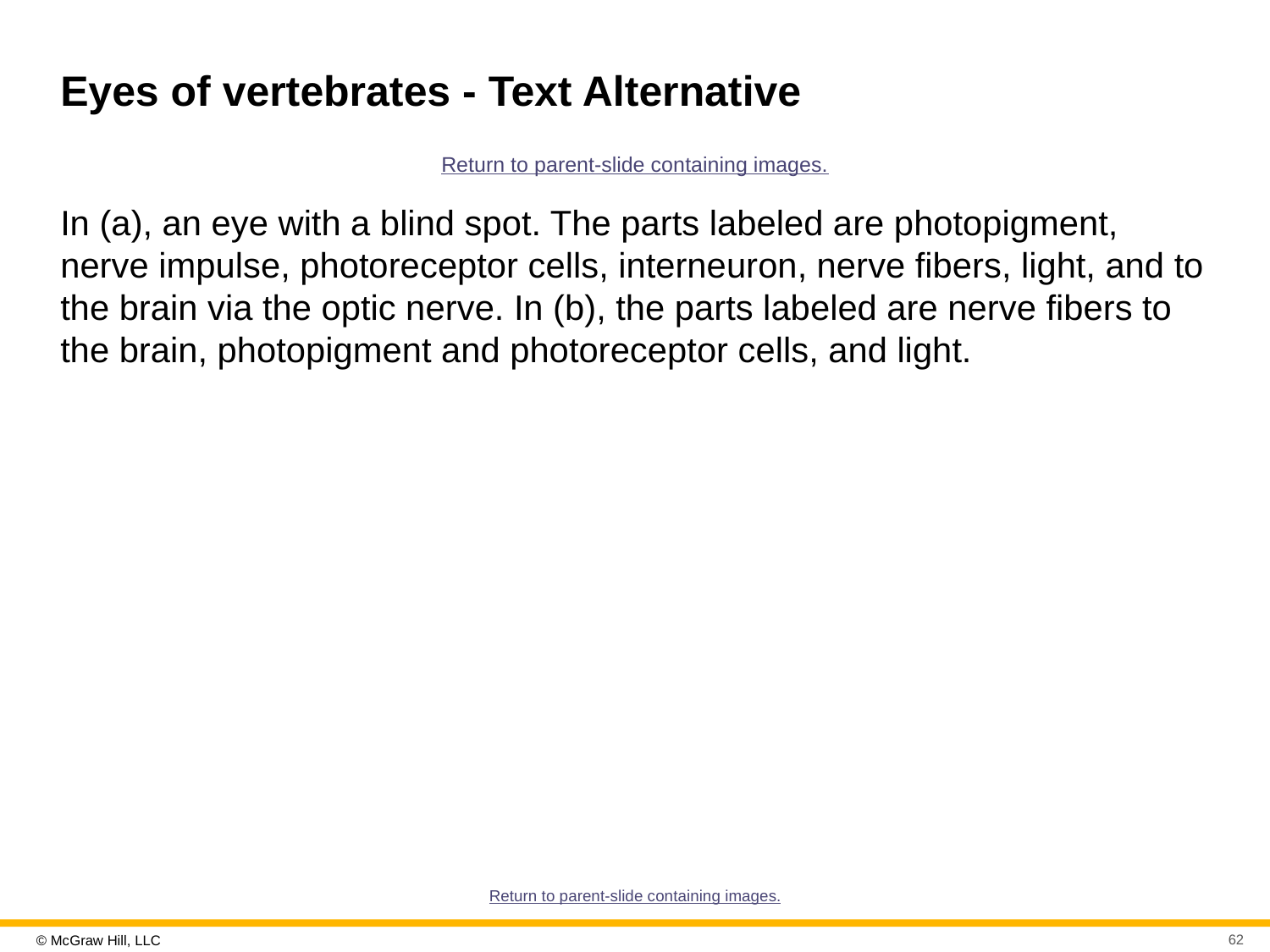

# Eyes of vertebrates - Text Alternative
Return to parent-slide containing images.
In (a), an eye with a blind spot. The parts labeled are photopigment, nerve impulse, photoreceptor cells, interneuron, nerve fibers, light, and to the brain via the optic nerve. In (b), the parts labeled are nerve fibers to the brain, photopigment and photoreceptor cells, and light.
Return to parent-slide containing images.
62